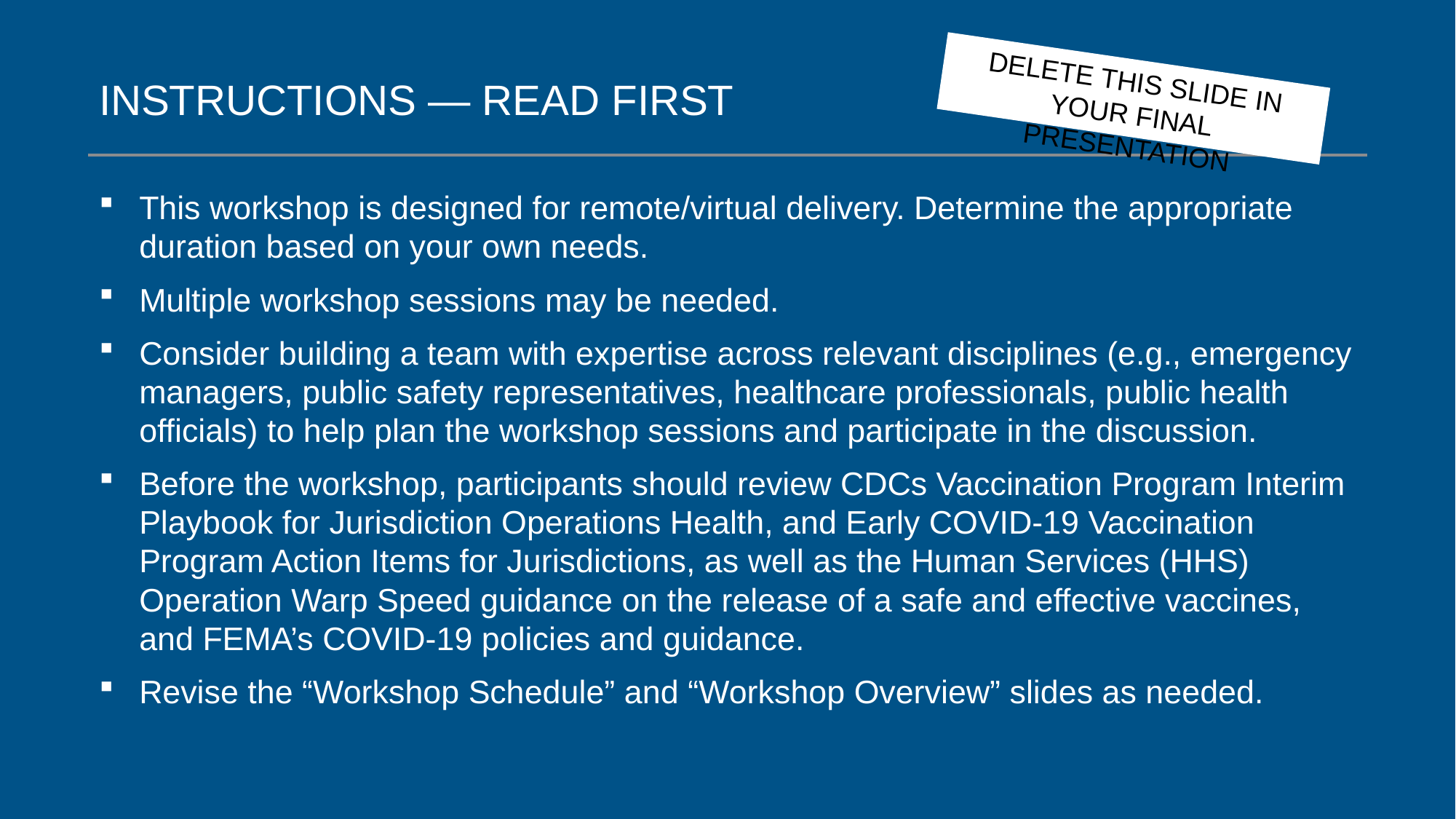

# INSTRUCTIONS — READ FIRST
DELETE THIS SLIDE IN YOUR FINAL PRESENTATION
This workshop is designed for remote/virtual delivery. Determine the appropriate duration based on your own needs.
Multiple workshop sessions may be needed.
Consider building a team with expertise across relevant disciplines (e.g., emergency managers, public safety representatives, healthcare professionals, public health officials) to help plan the workshop sessions and participate in the discussion.
Before the workshop, participants should review CDCs Vaccination Program Interim Playbook for Jurisdiction Operations Health, and Early COVID-19 Vaccination Program Action Items for Jurisdictions, as well as the Human Services (HHS) Operation Warp Speed guidance on the release of a safe and effective vaccines, and FEMA’s COVID-19 policies and guidance.
Revise the “Workshop Schedule” and “Workshop Overview” slides as needed.